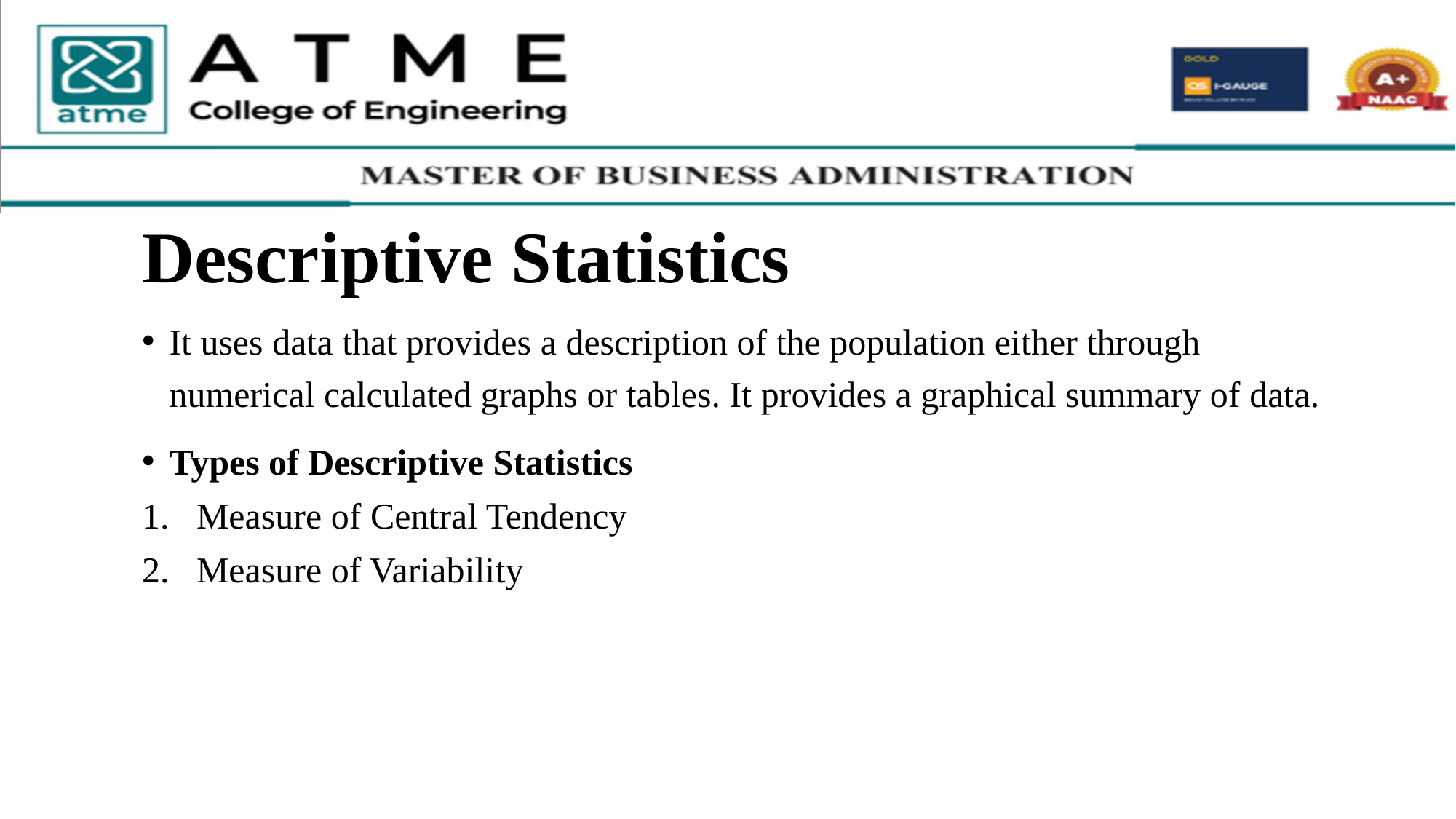

Descriptive Statistics
It uses data that provides a description of the population either through numerical calculated graphs or tables. It provides a graphical summary of data.
Types of Descriptive Statistics
Measure of Central Tendency
Measure of Variability